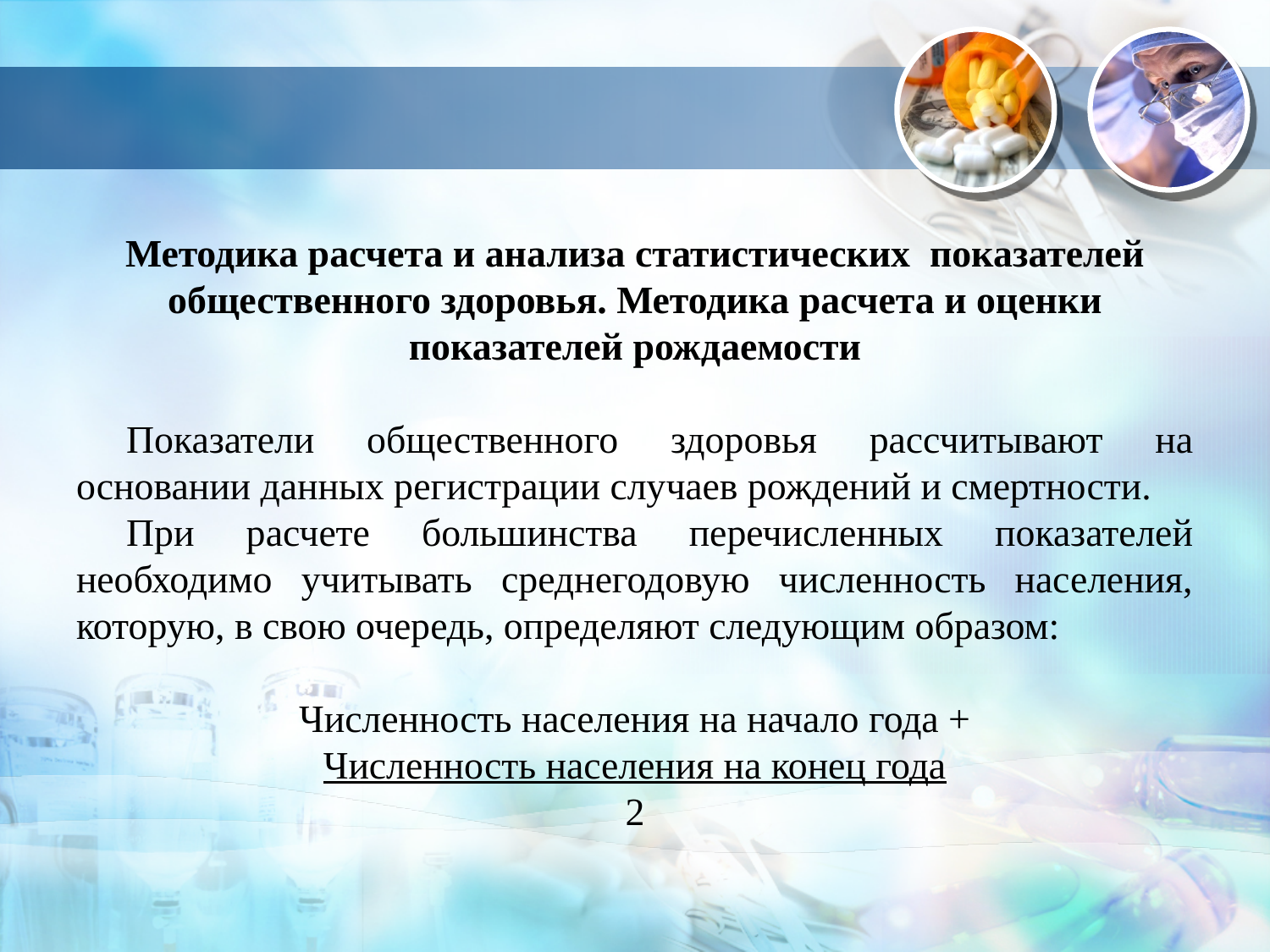

Методика расчета и анализа статистических  показателей общественного здоровья. Методика расчета и оценки показателей рождаемости

Показатели общественного здоровья рассчитывают на основании данных регистрации случаев рождений и смертности.
При расчете большинства перечисленных показателей необходимо учитывать среднегодовую численность населения, которую, в свою очередь, определяют следующим образом:

Численность населения на начало года +
Численность населения на конец года
2